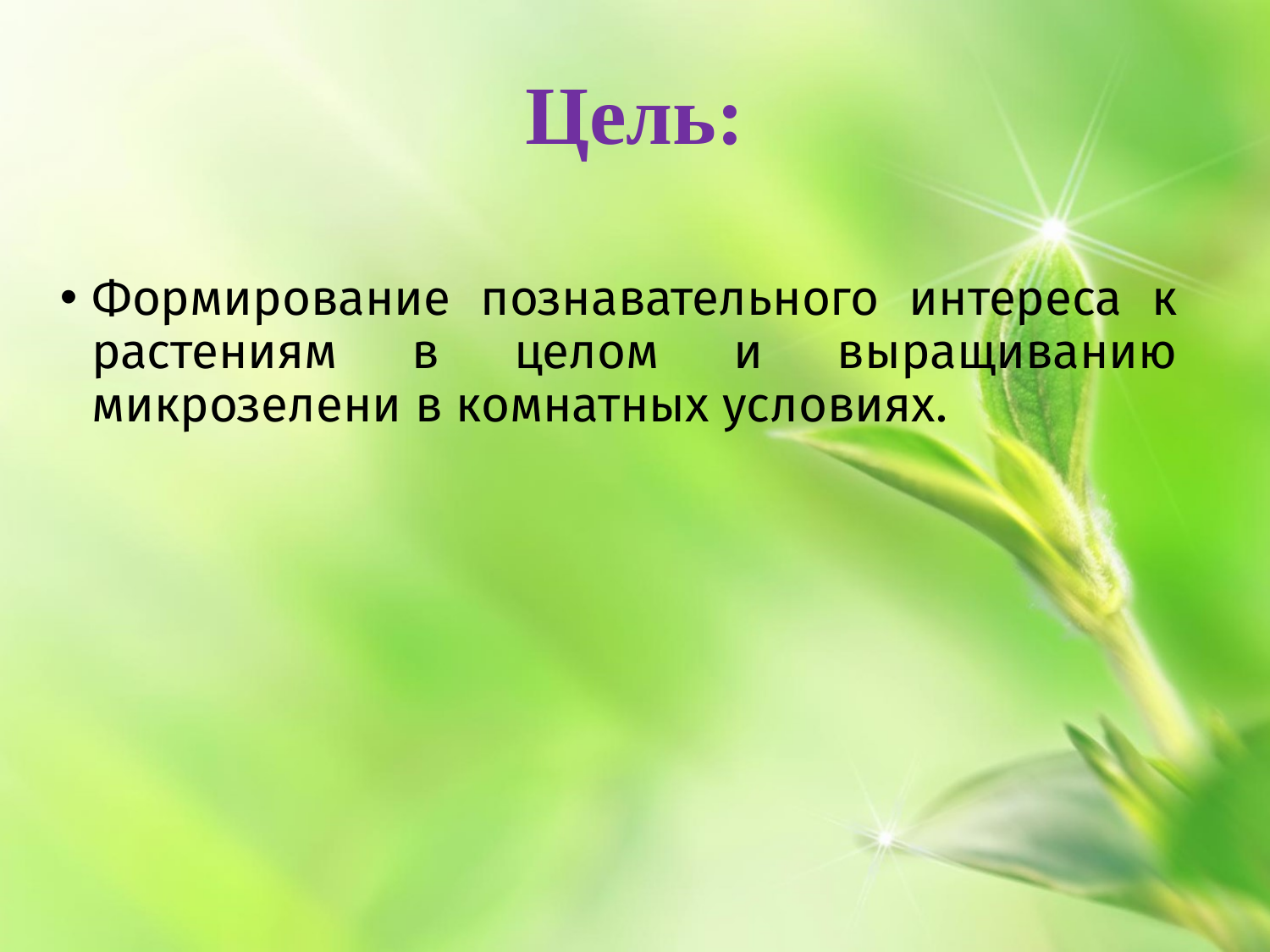

Цель:
Формирование познавательного интереса к растениям в целом и выращиванию микрозелени в комнатных условиях.